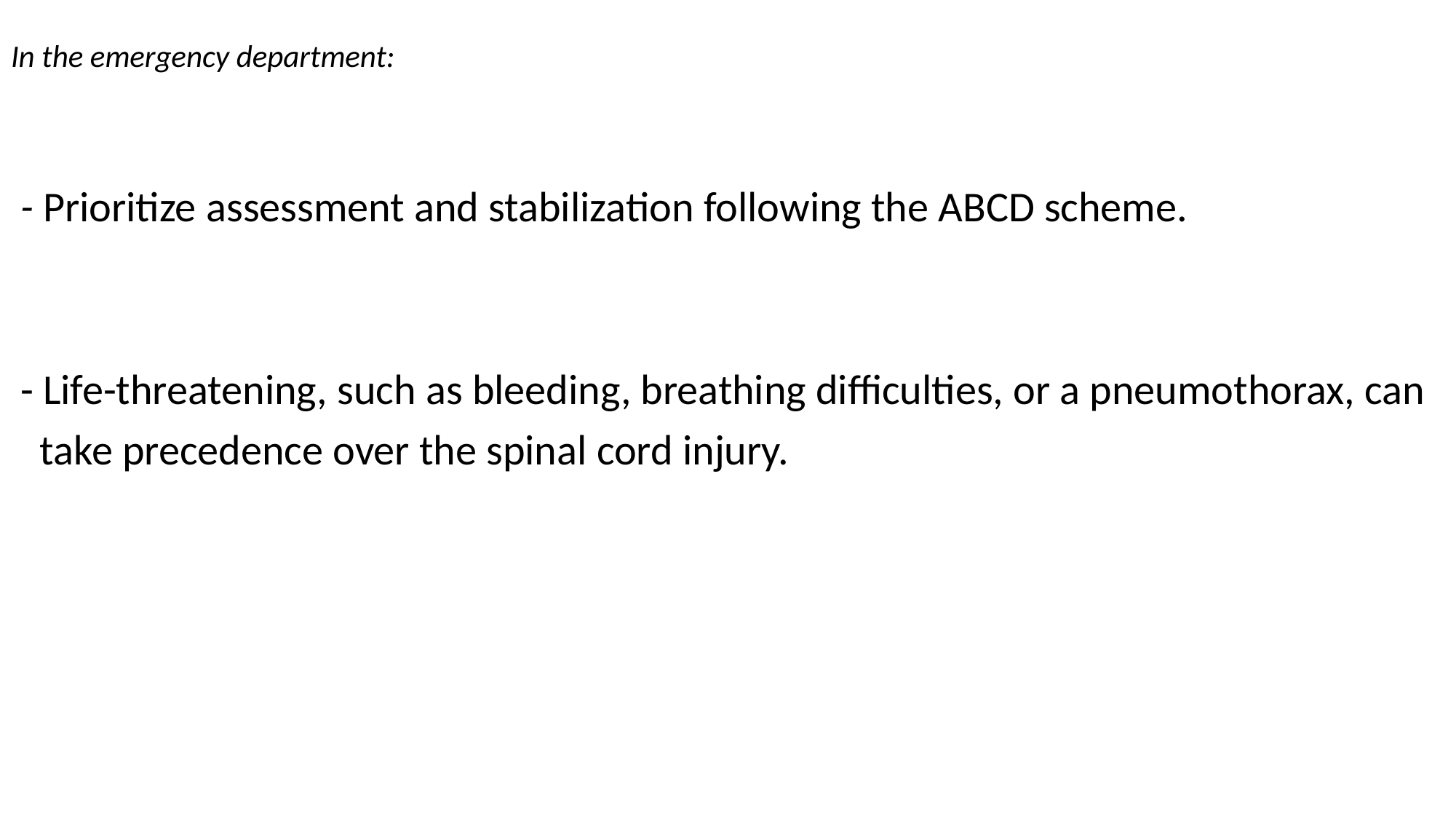

# In the emergency department:

 - Prioritize assessment and stabilization following the ABCD scheme.

 - Life-threatening, such as bleeding, breathing difficulties, or a pneumothorax, can
   take precedence over the spinal cord injury.